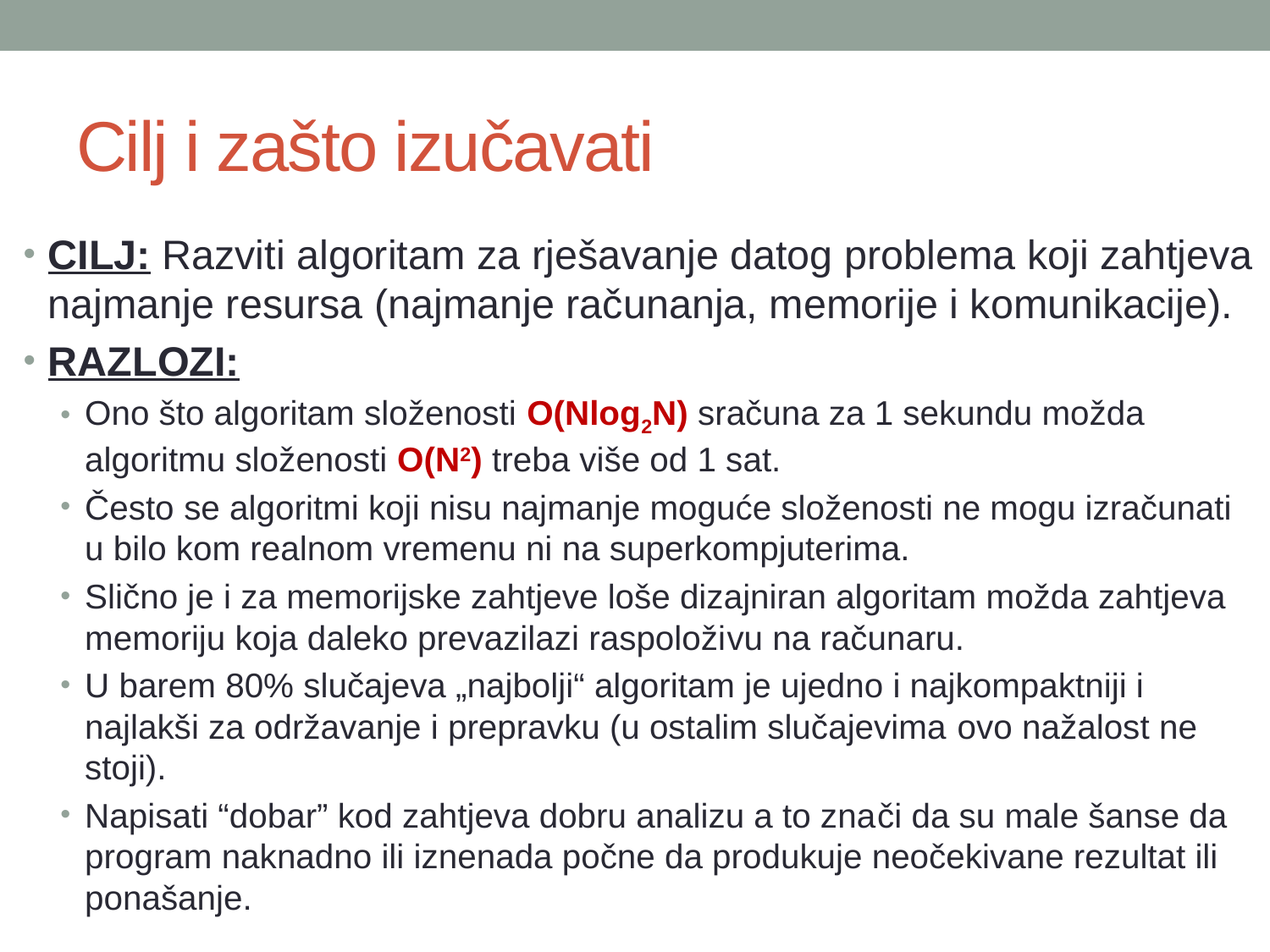

# Cilj i zašto izučavati
CILJ: Razviti algoritam za rješavanje datog problema koji zahtjeva najmanje resursa (najmanje računanja, memorije i komunikacije).
RAZLOZI:
Ono što algoritam složenosti O(Nlog2N) sračuna za 1 sekundu možda algoritmu složenosti O(N2) treba više od 1 sat.
Često se algoritmi koji nisu najmanje moguće složenosti ne mogu izračunati u bilo kom realnom vremenu ni na superkompjuterima.
Slično je i za memorijske zahtjeve loše dizajniran algoritam možda zahtjeva memoriju koja daleko prevazilazi raspoloživu na računaru.
U barem 80% slučajeva „najbolji“ algoritam je ujedno i najkompaktniji i najlakši za održavanje i prepravku (u ostalim slučajevima ovo nažalost ne stoji).
Napisati “dobar” kod zahtjeva dobru analizu a to znači da su male šanse da program naknadno ili iznenada počne da produkuje neočekivane rezultat ili ponašanje.